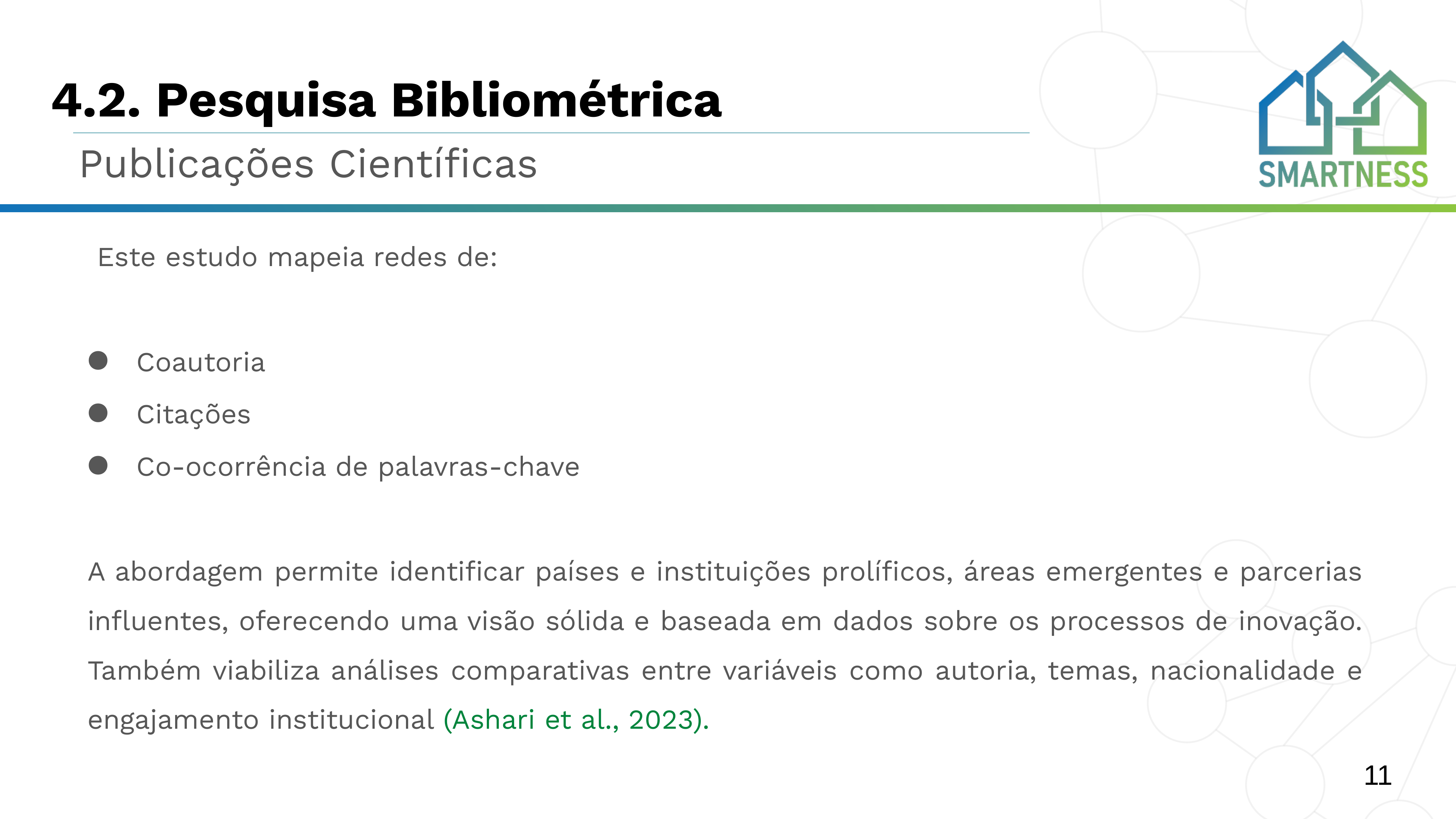

# 4.2. Pesquisa Bibliométrica
Publicações Científicas
 Este estudo mapeia redes de:

Coautoria
Citações
Co-ocorrência de palavras-chave

A abordagem permite identificar países e instituições prolíficos, áreas emergentes e parcerias influentes, oferecendo uma visão sólida e baseada em dados sobre os processos de inovação. Também viabiliza análises comparativas entre variáveis como autoria, temas, nacionalidade e engajamento institucional (Ashari et al., 2023).

11